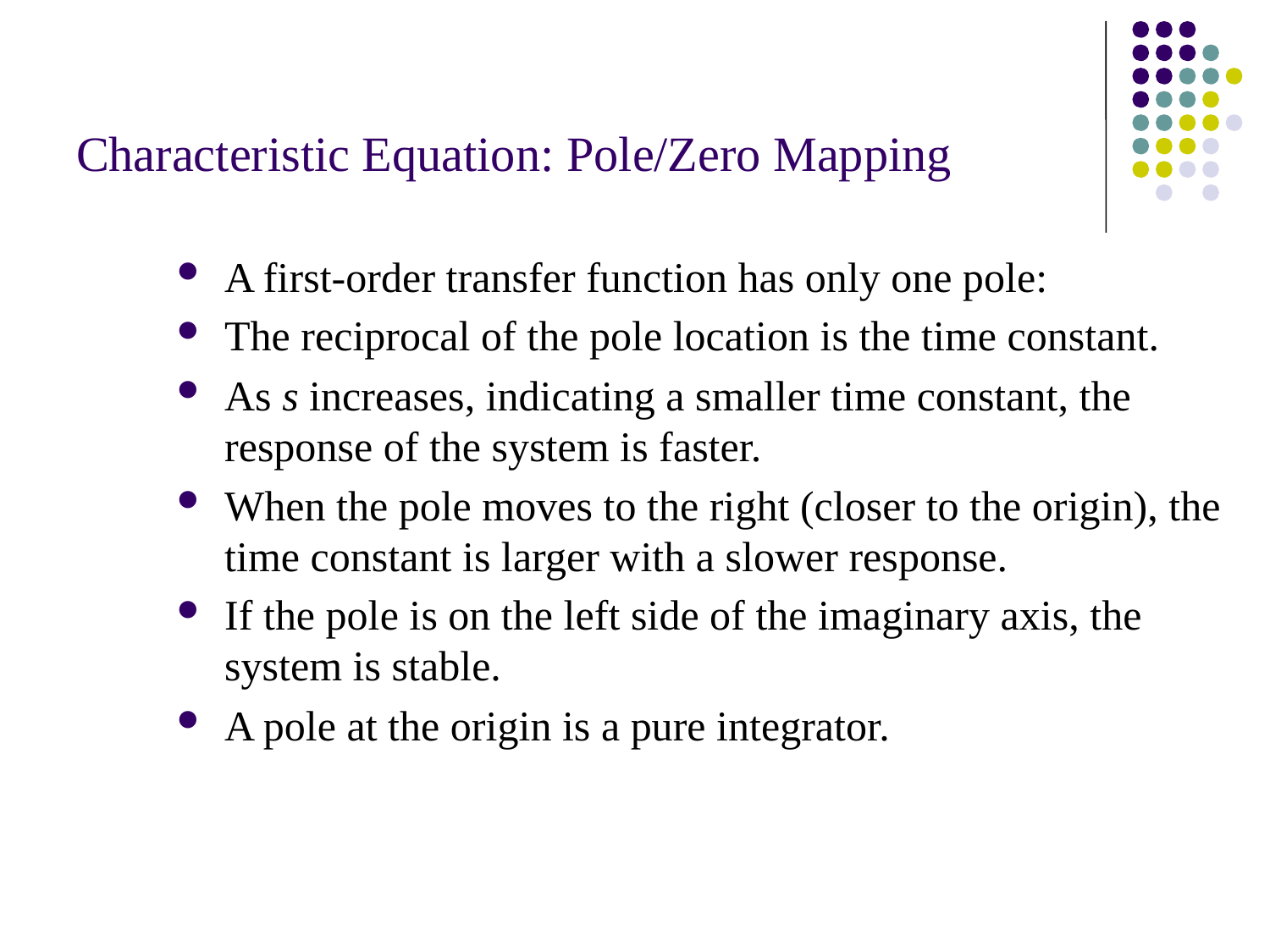

# Characteristic Equation: Pole/Zero Mapping
A first-order transfer function has only one pole:
The reciprocal of the pole location is the time constant.
As s increases, indicating a smaller time constant, the response of the system is faster.
When the pole moves to the right (closer to the origin), the time constant is larger with a slower response.
If the pole is on the left side of the imaginary axis, the system is stable.
A pole at the origin is a pure integrator.